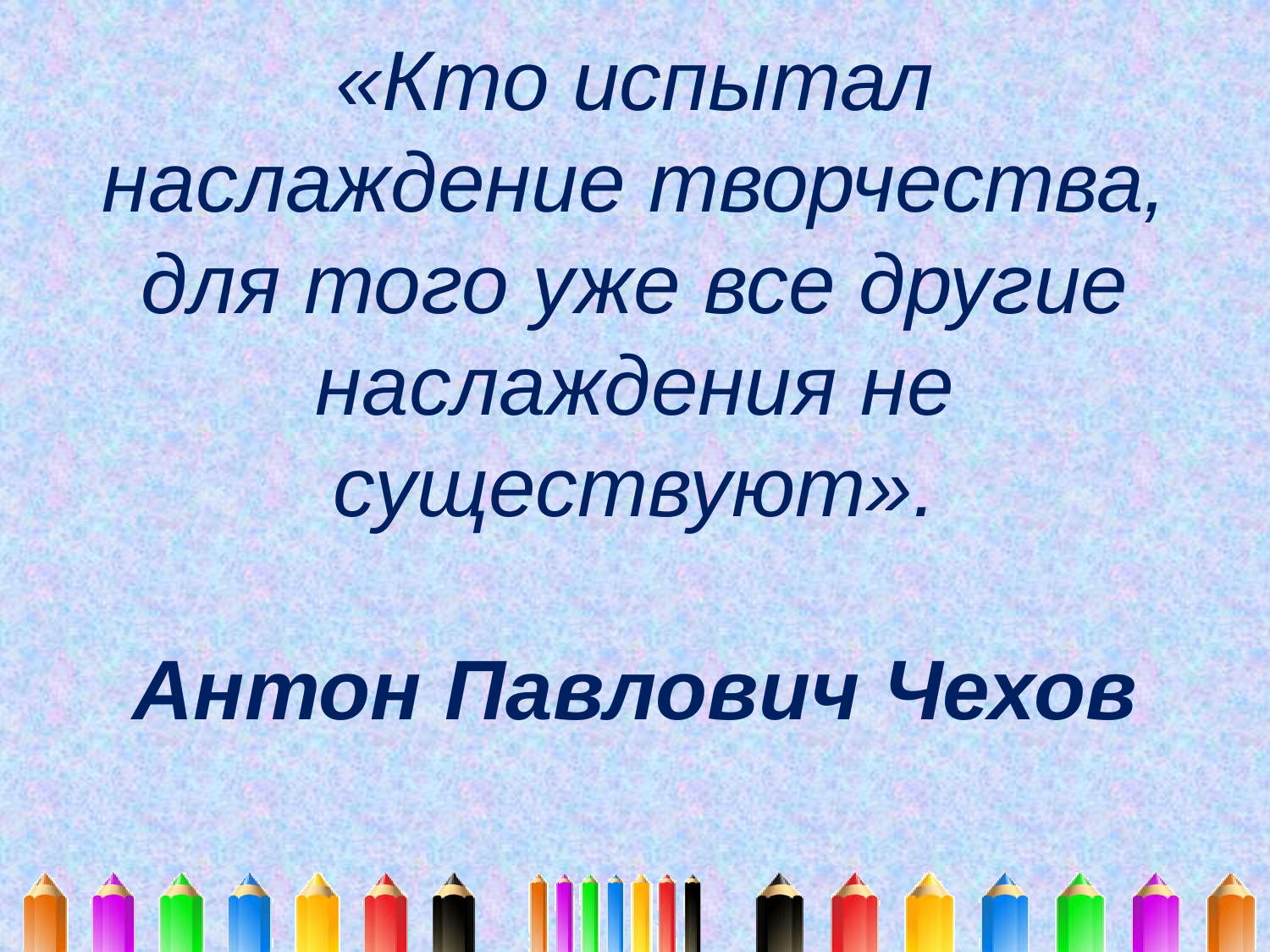

# «Кто испытал наслаждение творчества, для того уже все другие наслаждения не существуют». Антон Павлович Чехов